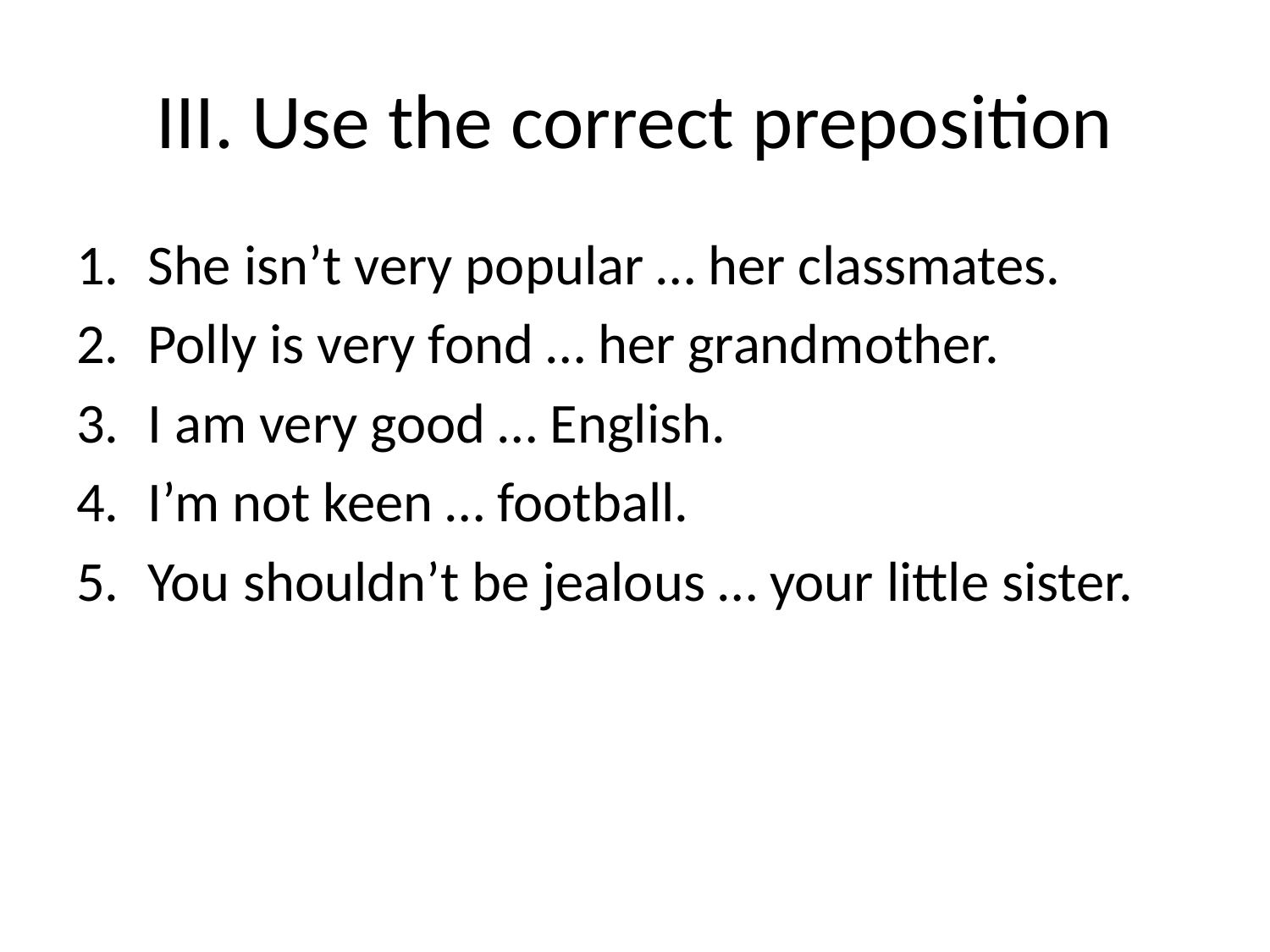

# III. Use the correct preposition
She isn’t very popular … her classmates.
Polly is very fond … her grandmother.
I am very good … English.
I’m not keen … football.
You shouldn’t be jealous … your little sister.